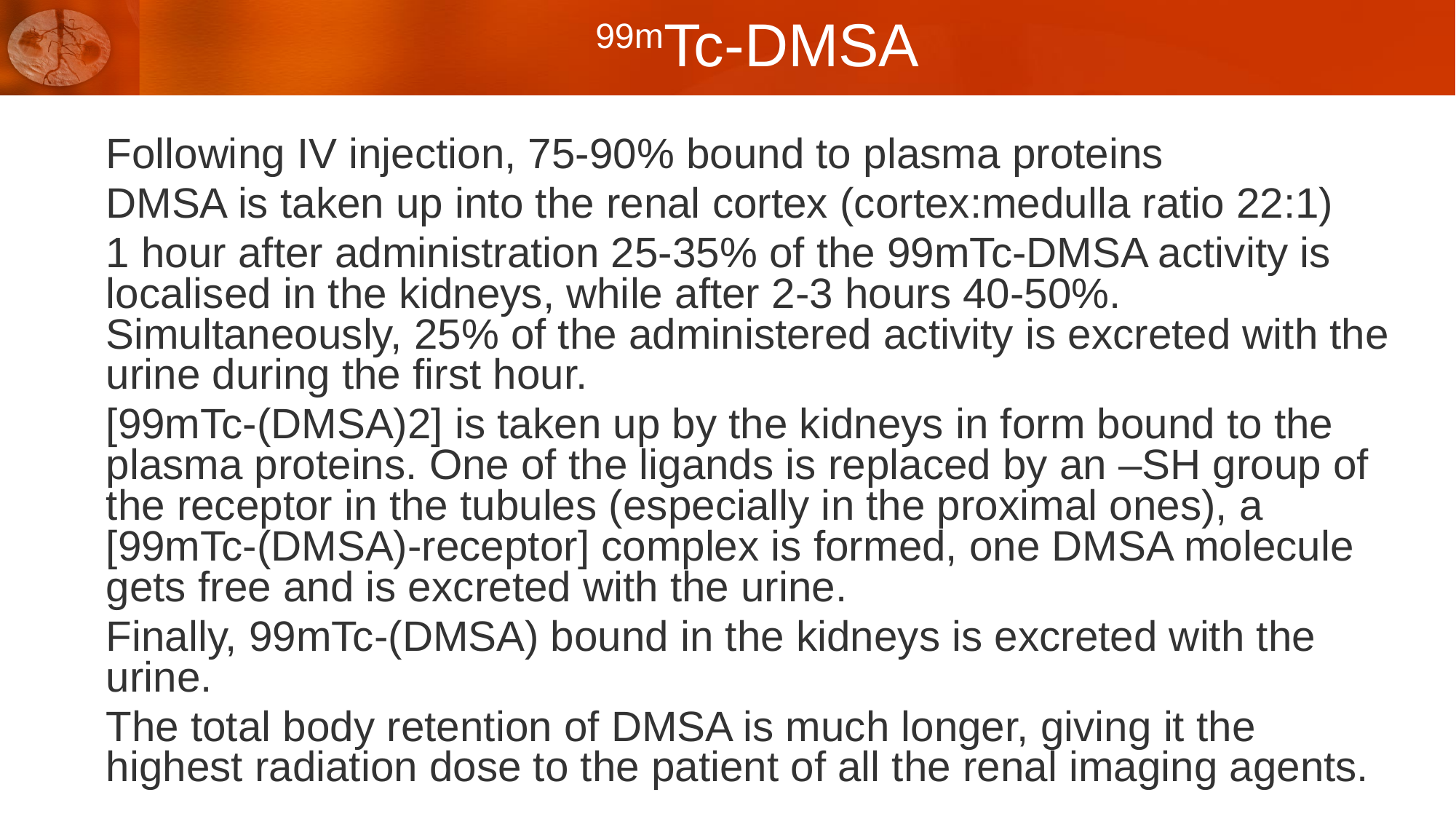

# 99mTc-DMSA
Following IV injection, 75-90% bound to plasma proteins
DMSA is taken up into the renal cortex (cortex:medulla ratio 22:1)
1 hour after administration 25-35% of the 99mTc-DMSA activity is localised in the kidneys, while after 2-3 hours 40-50%. Simultaneously, 25% of the administered activity is excreted with the urine during the first hour.
[99mTc-(DMSA)2] is taken up by the kidneys in form bound to the plasma proteins. One of the ligands is replaced by an –SH group of the receptor in the tubules (especially in the proximal ones), a [99mTc-(DMSA)-receptor] complex is formed, one DMSA molecule gets free and is excreted with the urine.
Finally, 99mTc-(DMSA) bound in the kidneys is excreted with the urine.
The total body retention of DMSA is much longer, giving it the highest radiation dose to the patient of all the renal imaging agents.